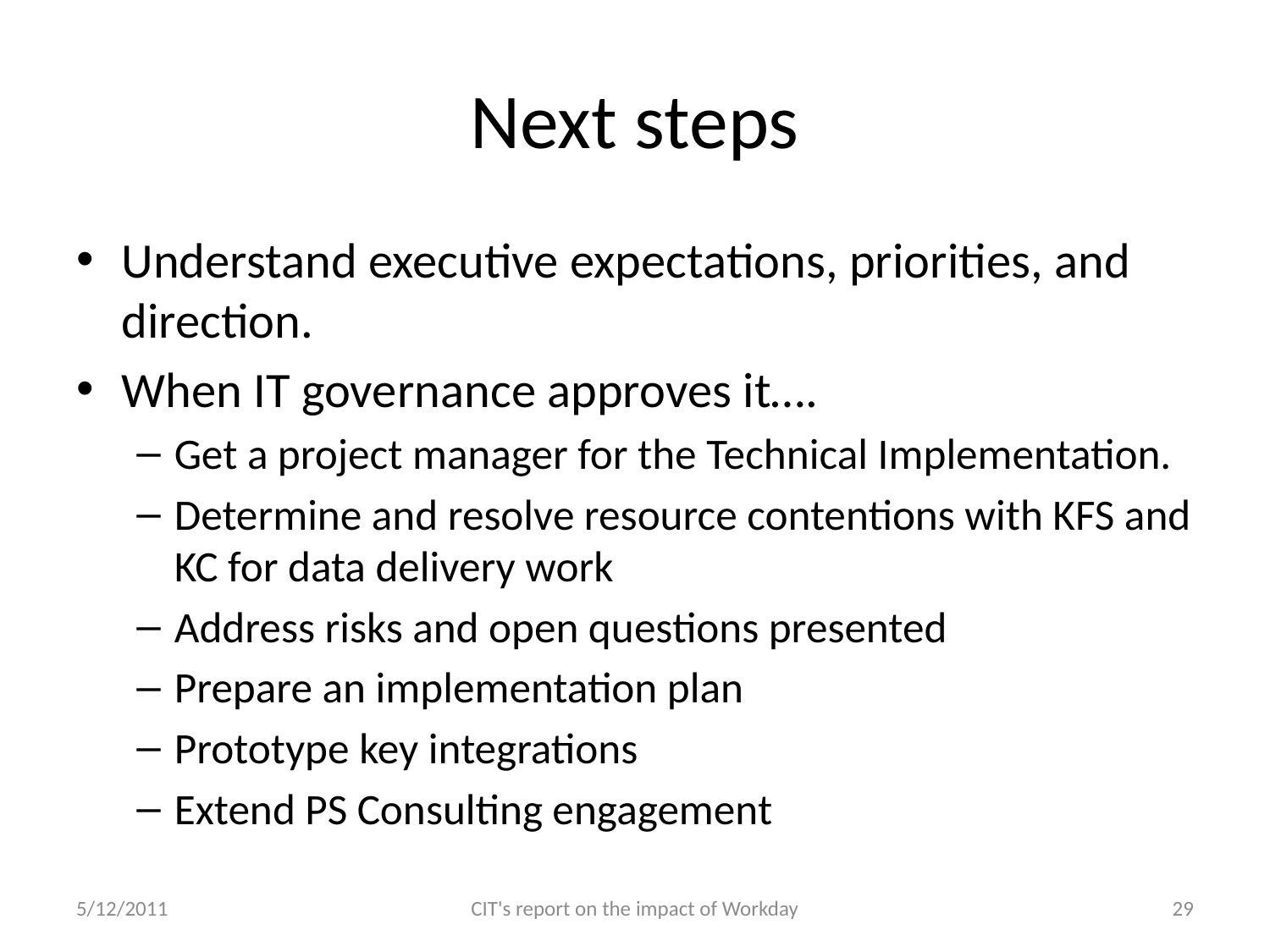

# Next steps
Understand executive expectations, priorities, and direction.
When IT governance approves it….
Get a project manager for the Technical Implementation.
Determine and resolve resource contentions with KFS and KC for data delivery work
Address risks and open questions presented
Prepare an implementation plan
Prototype key integrations
Extend PS Consulting engagement
5/12/2011
CIT's report on the impact of Workday
29